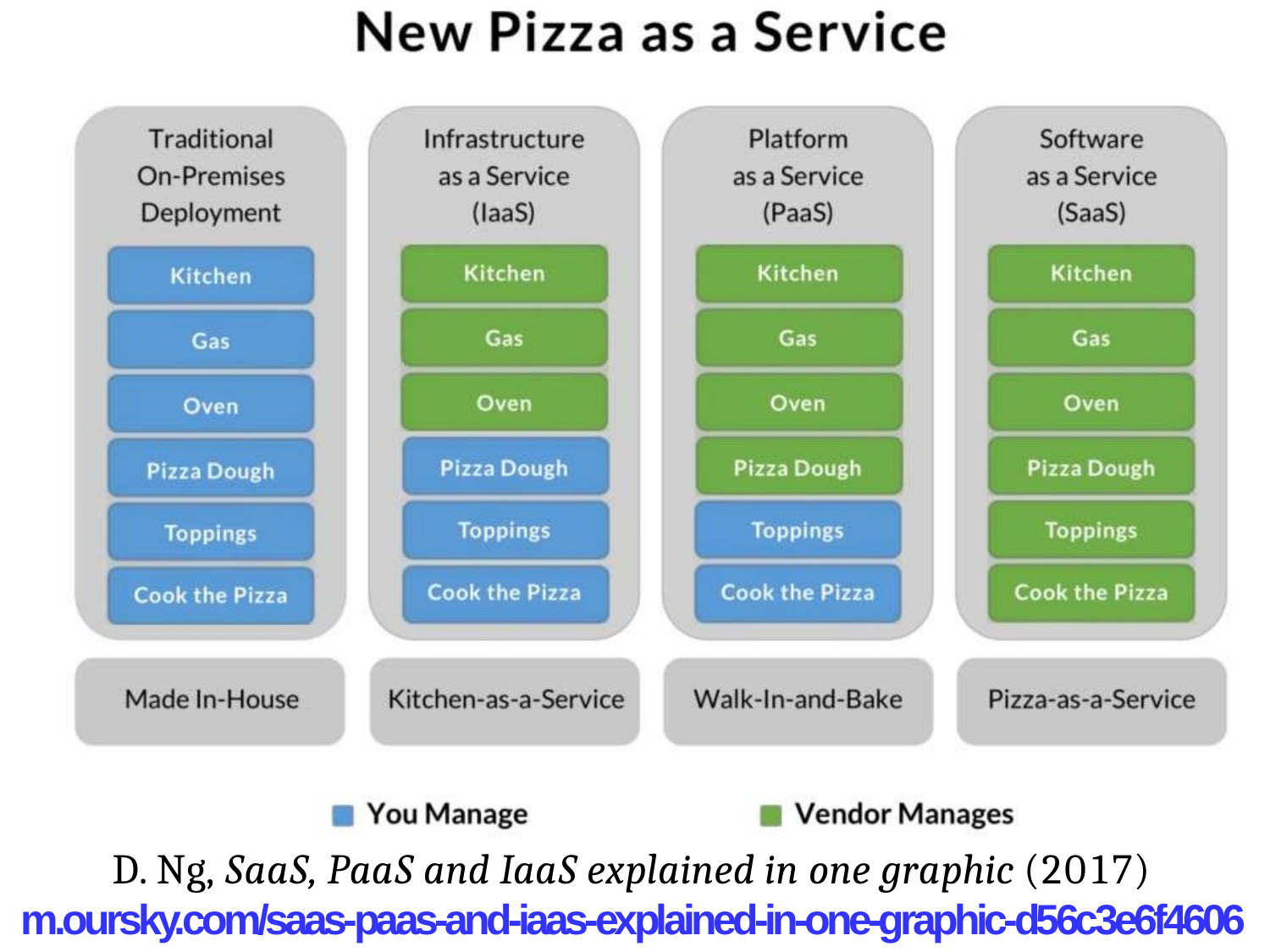

D. Ng, SaaS, PaaS and IaaS explained in one graphic (2017)
m.oursky.com/saas-paas-and-iaas-explained-in-one-graphic-d56c3e6f4606